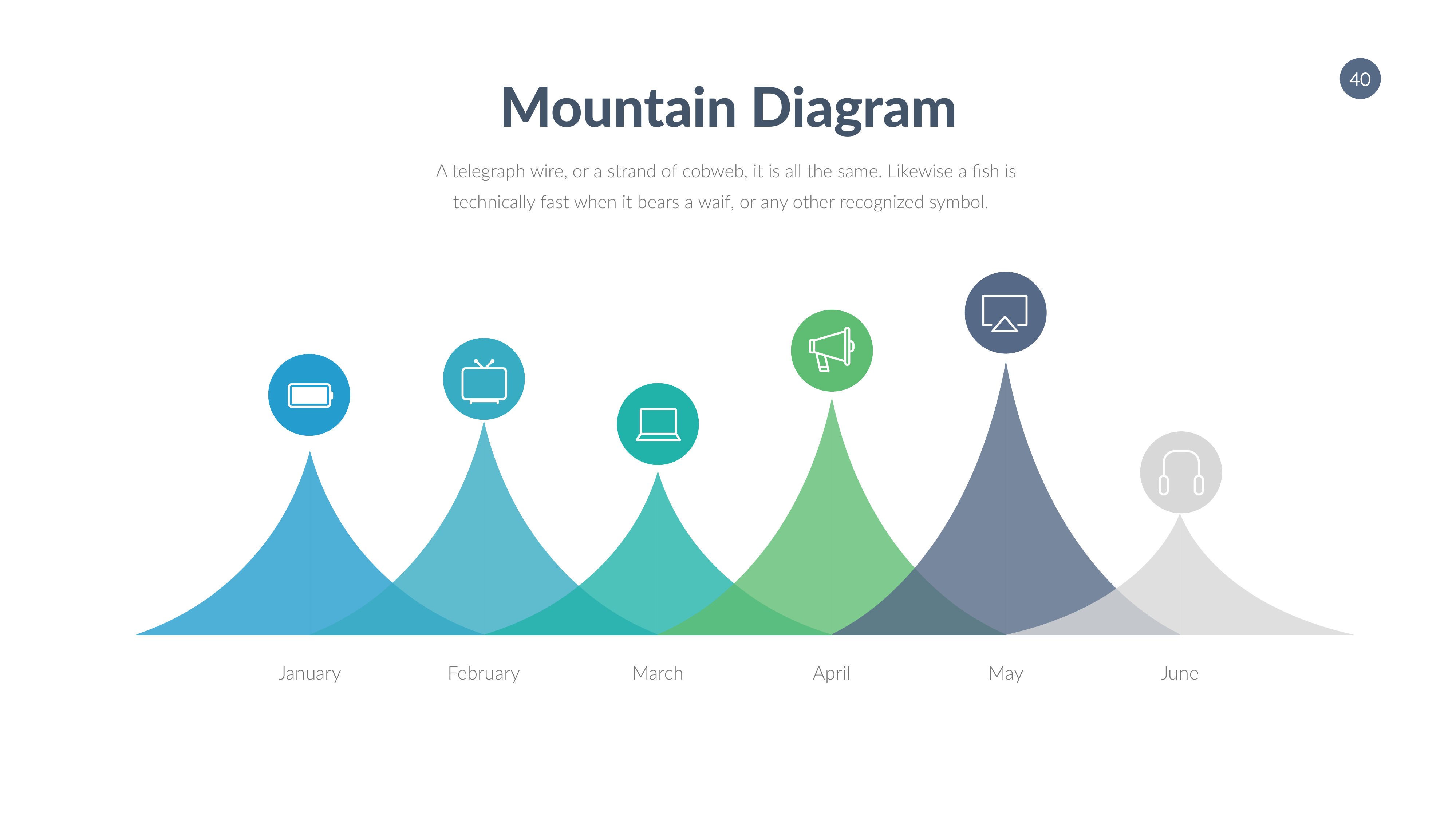

Mountain Diagram
A telegraph wire, or a strand of cobweb, it is all the same. Likewise a fish is technically fast when it bears a waif, or any other recognized symbol.

April
May
June
January
March
February